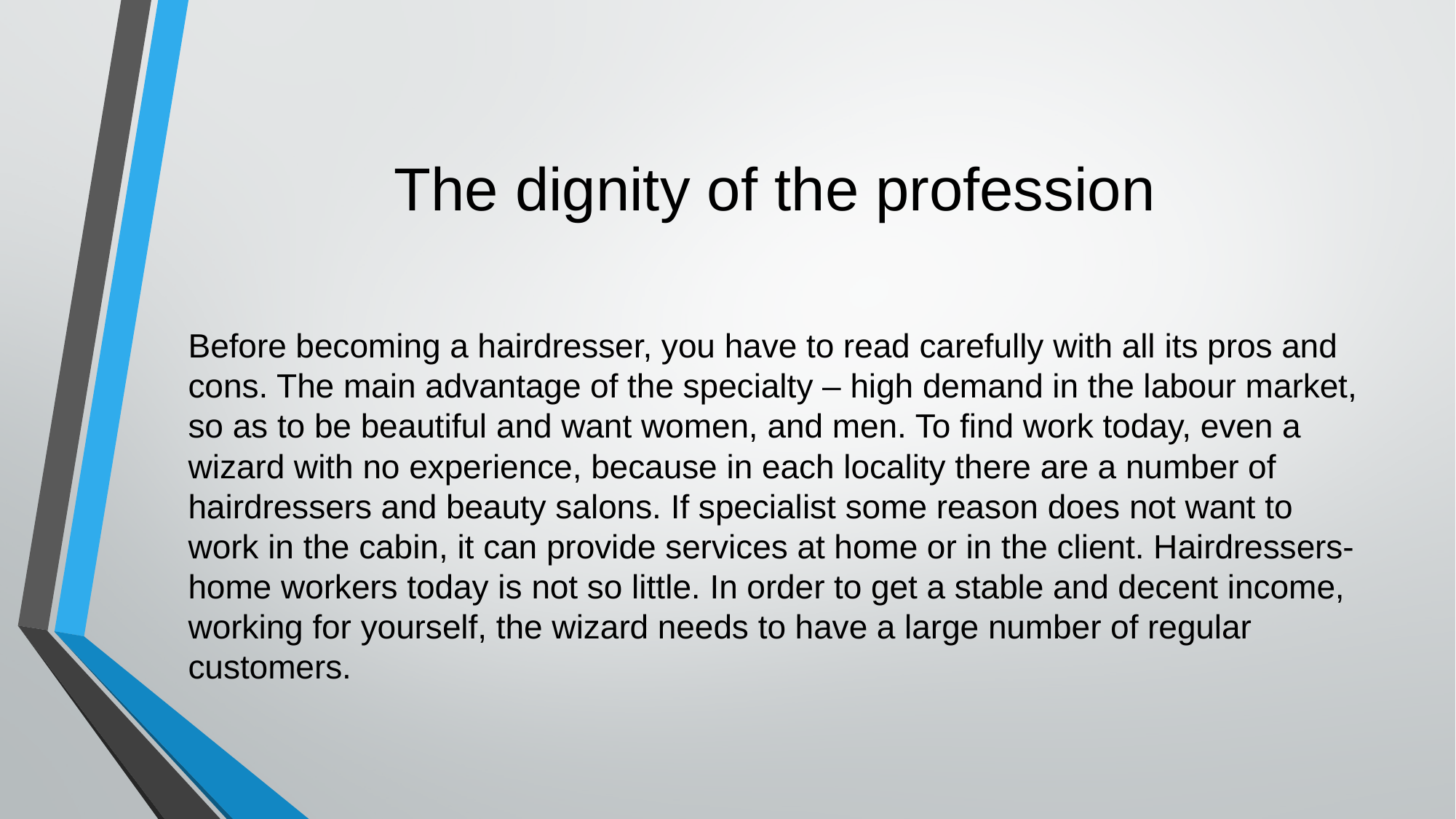

# The dignity of the profession
Before becoming a hairdresser, you have to read carefully with all its pros and cons. The main advantage of the specialty – high demand in the labour market, so as to be beautiful and want women, and men. To find work today, even a wizard with no experience, because in each locality there are a number of hairdressers and beauty salons. If specialist some reason does not want to work in the cabin, it can provide services at home or in the client. Hairdressers-home workers today is not so little. In order to get a stable and decent income, working for yourself, the wizard needs to have a large number of regular customers.